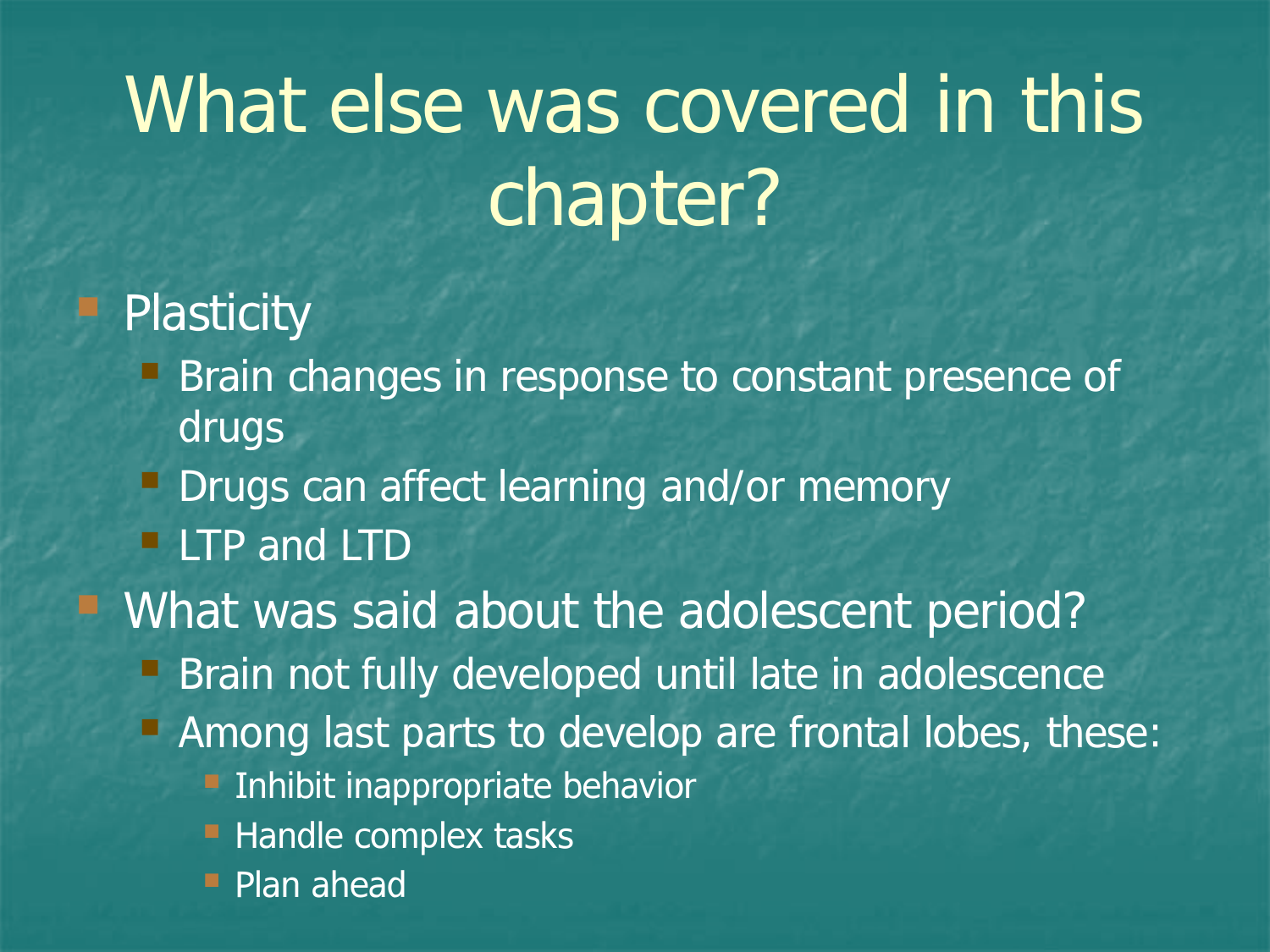

# What else was covered in this chapter?
Plasticity
Brain changes in response to constant presence of drugs
Drugs can affect learning and/or memory
LTP and LTD
What was said about the adolescent period?
Brain not fully developed until late in adolescence
Among last parts to develop are frontal lobes, these:
Inhibit inappropriate behavior
Handle complex tasks
Plan ahead